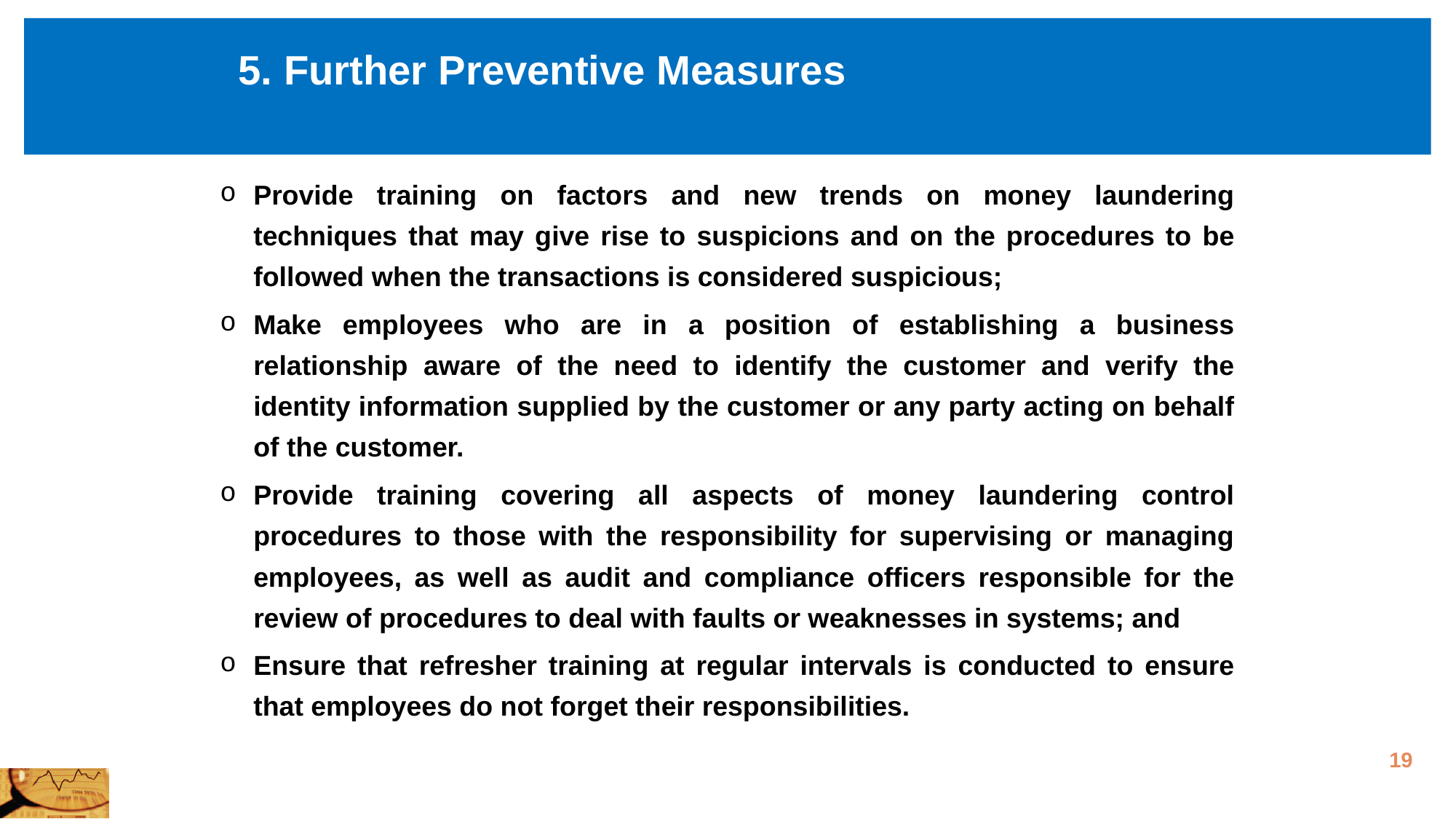

# 5. Further Preventive Measures
Provide training on factors and new trends on money laundering techniques that may give rise to suspicions and on the procedures to be followed when the transactions is considered suspicious;
Make employees who are in a position of establishing a business relationship aware of the need to identify the customer and verify the identity information supplied by the customer or any party acting on behalf of the customer.
Provide training covering all aspects of money laundering control procedures to those with the responsibility for supervising or managing employees, as well as audit and compliance officers responsible for the review of procedures to deal with faults or weaknesses in systems; and
Ensure that refresher training at regular intervals is conducted to ensure that employees do not forget their responsibilities.

19